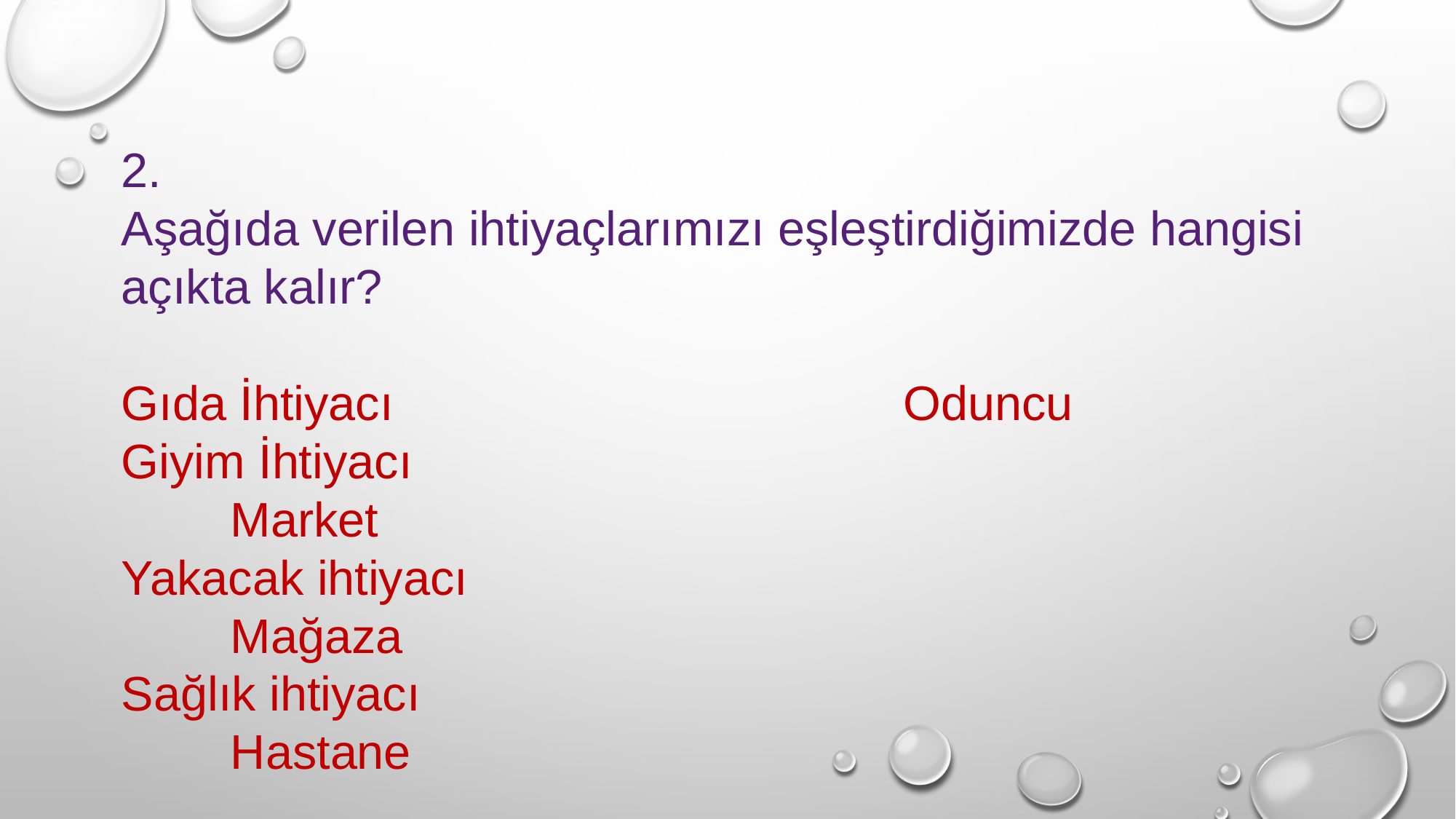

2.
Aşağıda verilen ihtiyaçlarımızı eşleştirdiğimizde hangisi açıkta kalır?

Gıda İhtiyacı                                      Oduncu
Giyim İhtiyacı										Market
Yakacak ihtiyacı									Mağaza
Sağlık ihtiyacı										Hastane
														Kasap